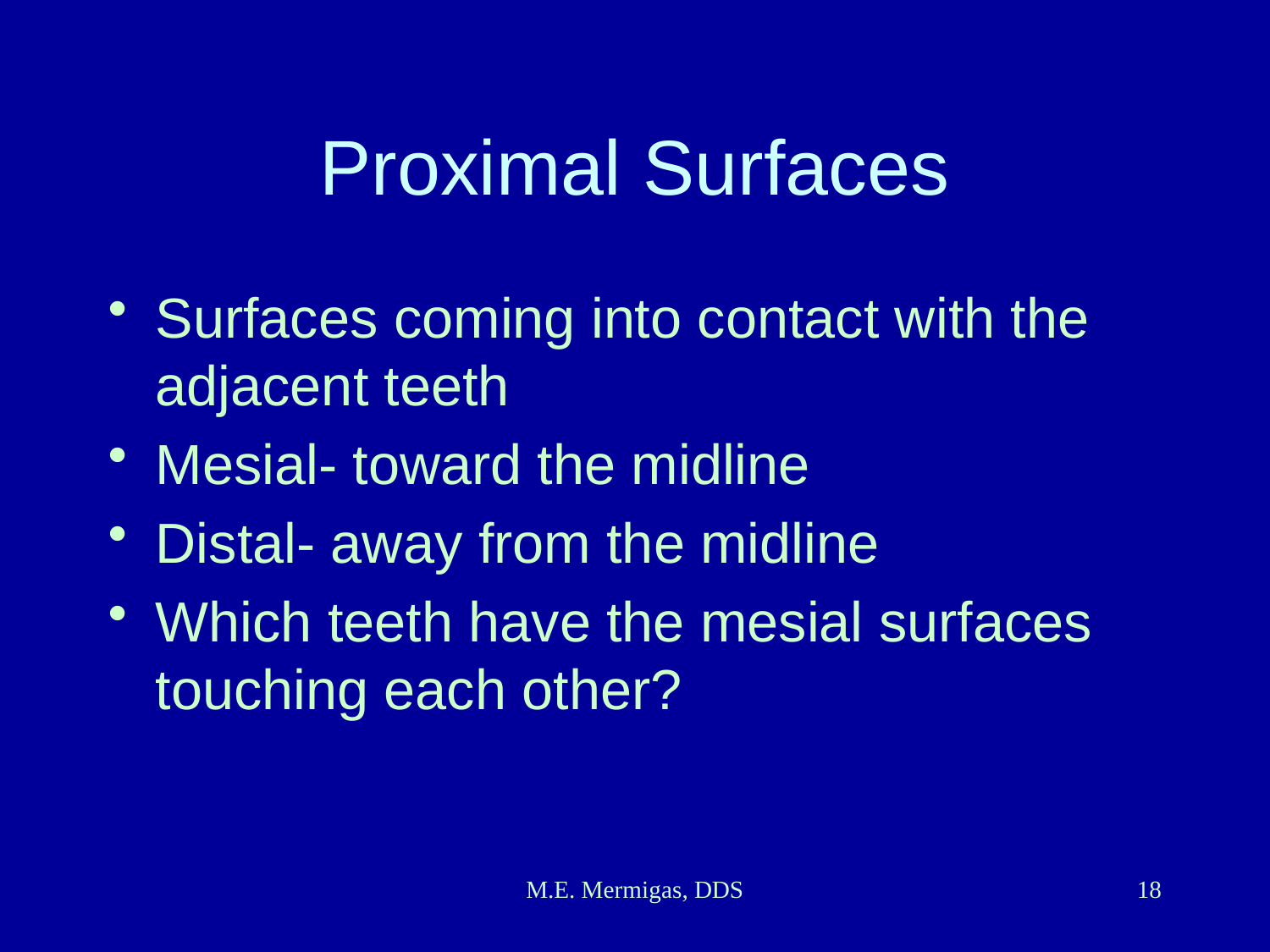

# Proximal Surfaces
Surfaces coming into contact with the adjacent teeth
Mesial- toward the midline
Distal- away from the midline
Which teeth have the mesial surfaces touching each other?
M.E. Mermigas, DDS
18